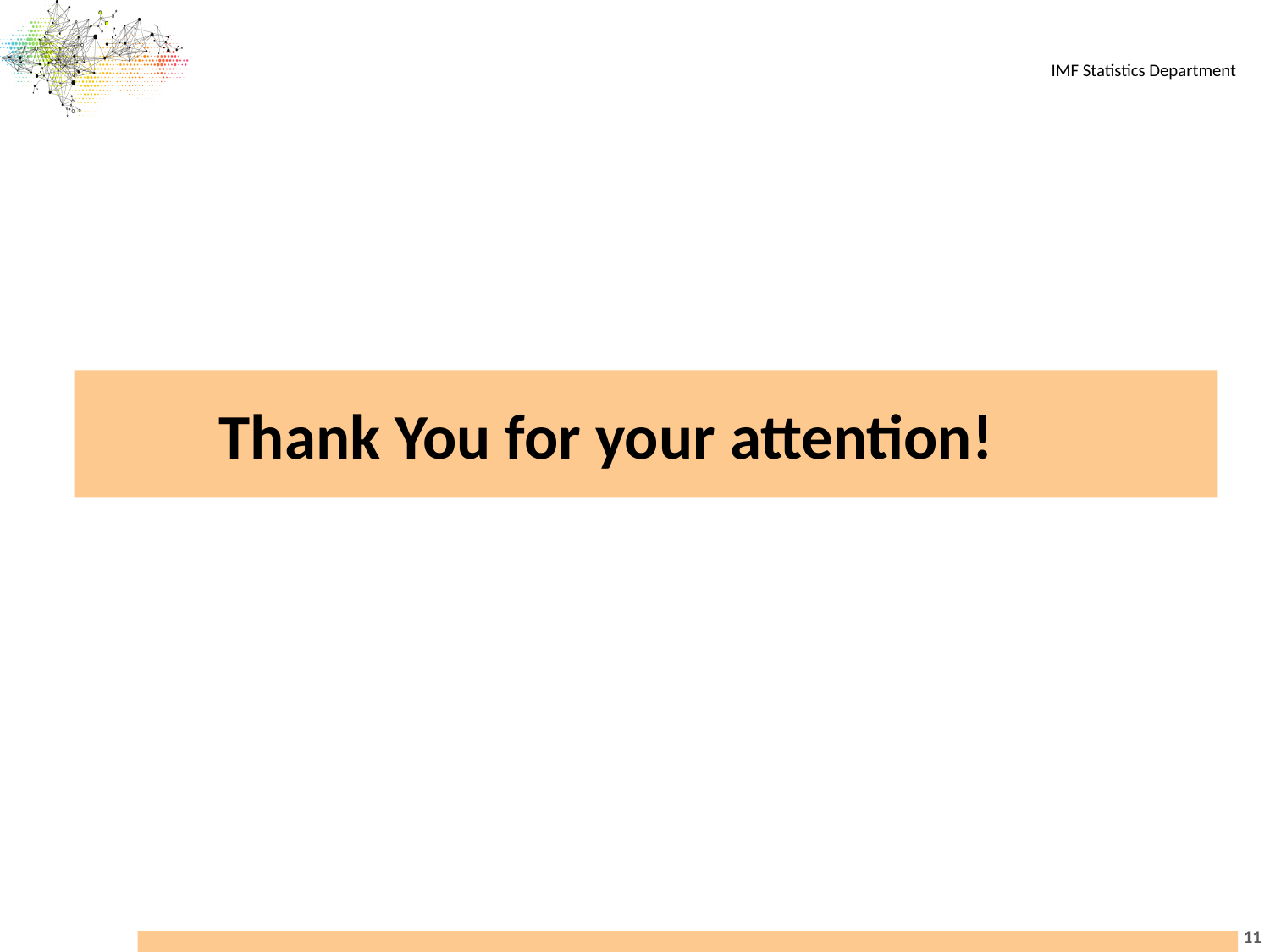

# Thank You for your attention!
11